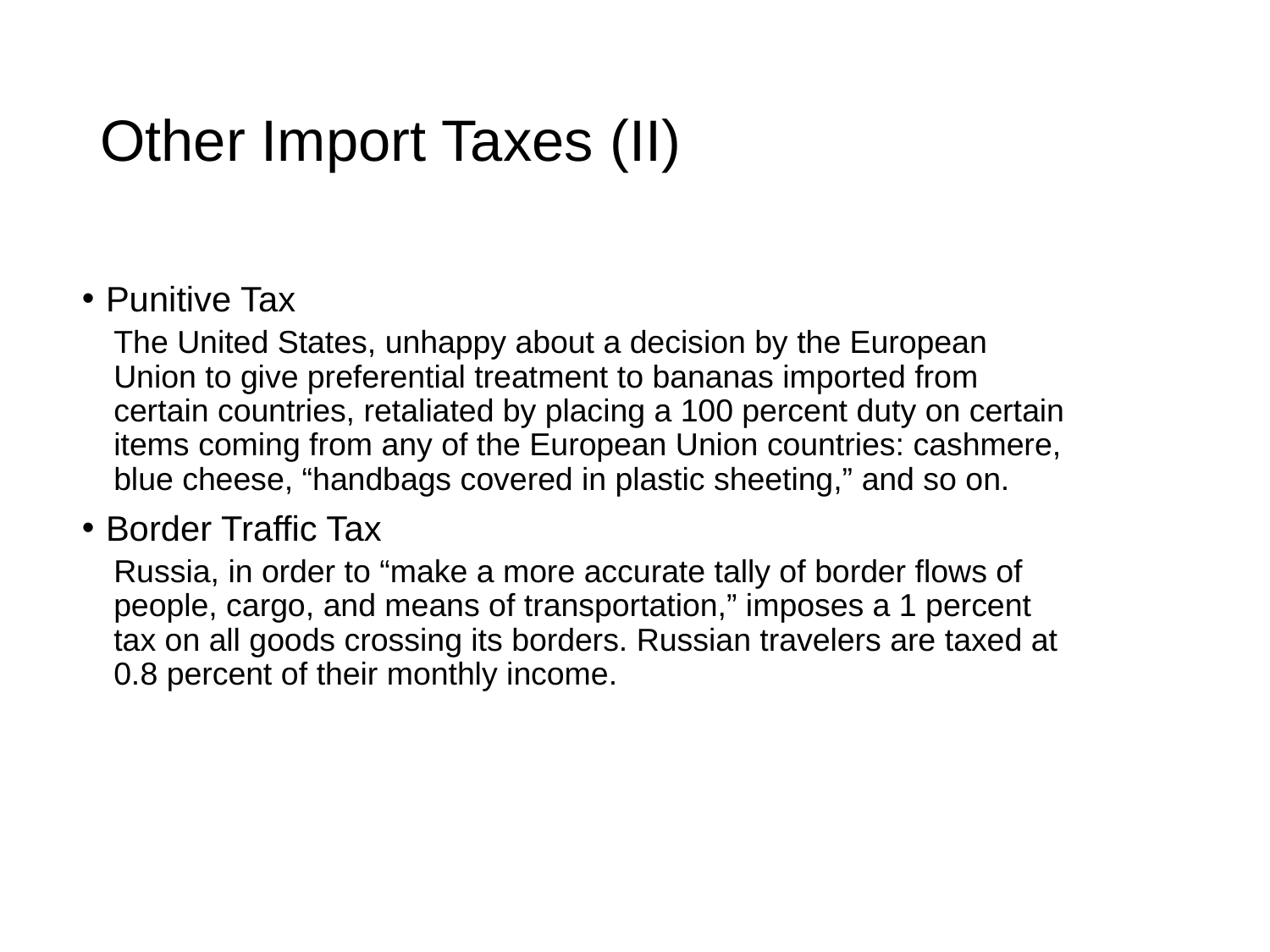

# Other Import Taxes (II)
Punitive Tax
The United States, unhappy about a decision by the European Union to give preferential treatment to bananas imported from certain countries, retaliated by placing a 100 percent duty on certain items coming from any of the European Union countries: cashmere, blue cheese, “handbags covered in plastic sheeting,” and so on.
Border Traffic Tax
Russia, in order to “make a more accurate tally of border flows of people, cargo, and means of transportation,” imposes a 1 percent tax on all goods crossing its borders. Russian travelers are taxed at 0.8 percent of their monthly income.